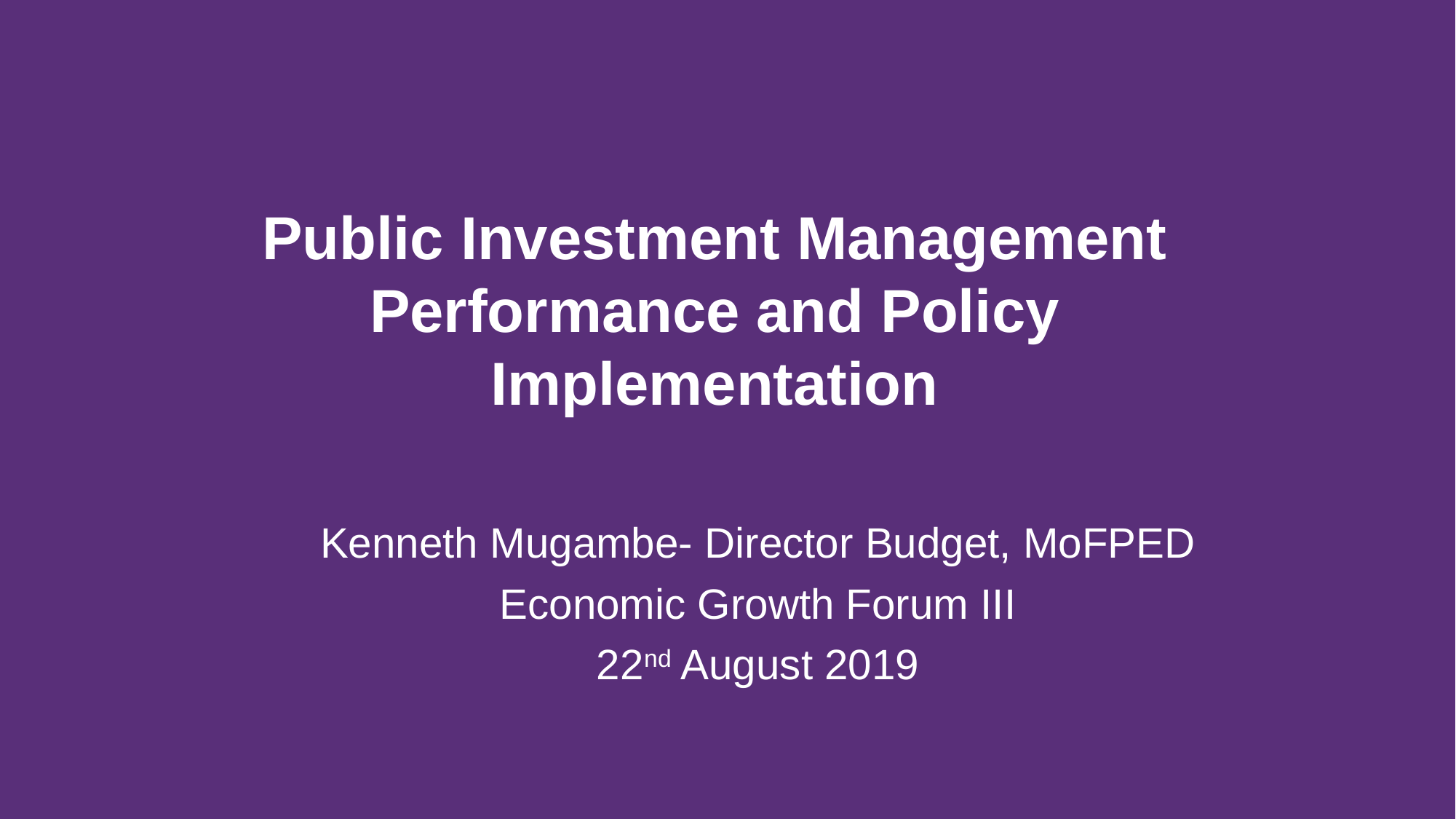

Public Investment Management Performance and Policy Implementation
Kenneth Mugambe- Director Budget, MoFPED
Economic Growth Forum III
22nd August 2019